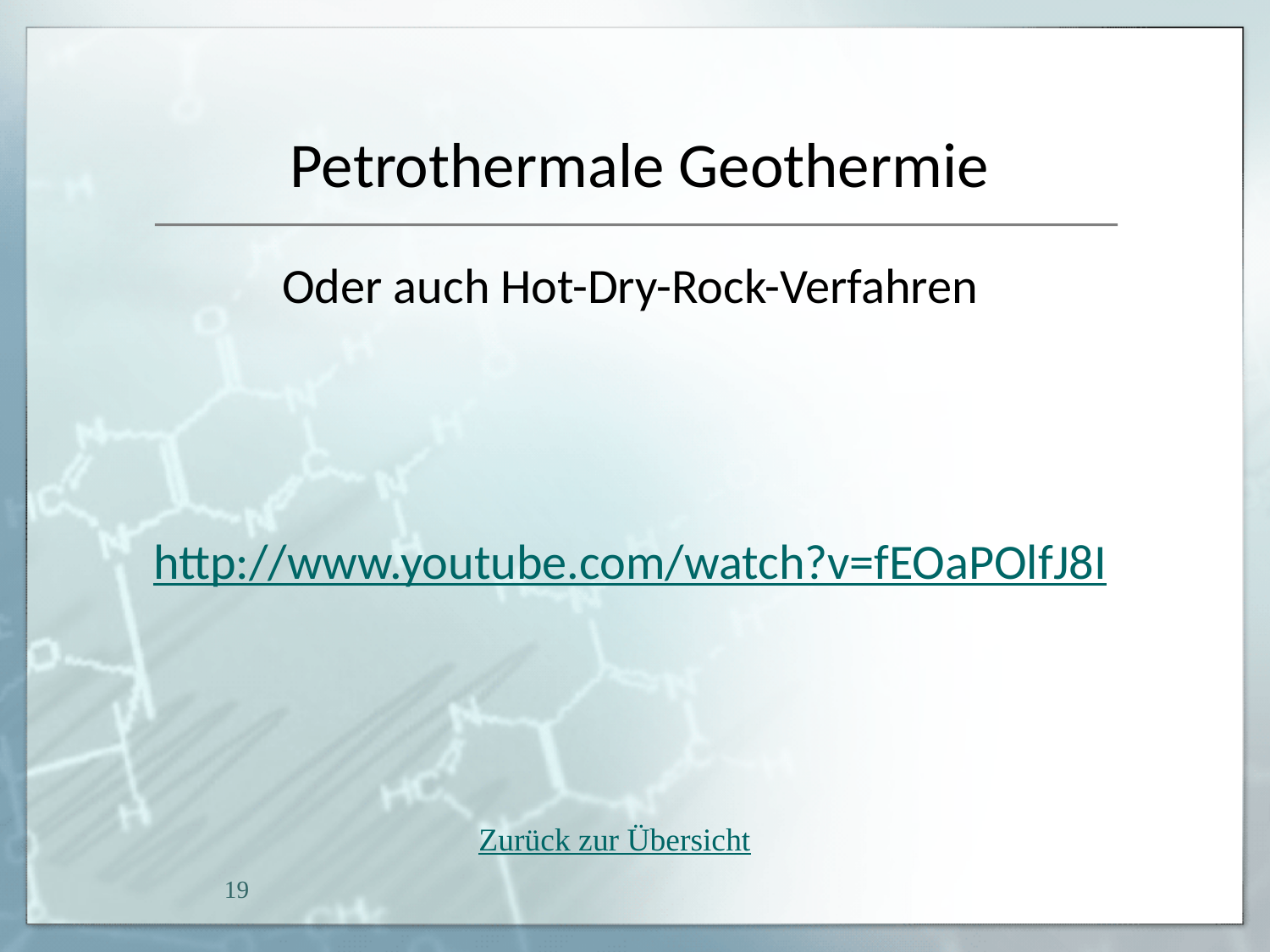

# Petrothermale Geothermie
Oder auch Hot-Dry-Rock-Verfahren

http://www.youtube.com/watch?v=fEOaPOlfJ8I

Zurück zur Übersicht
19